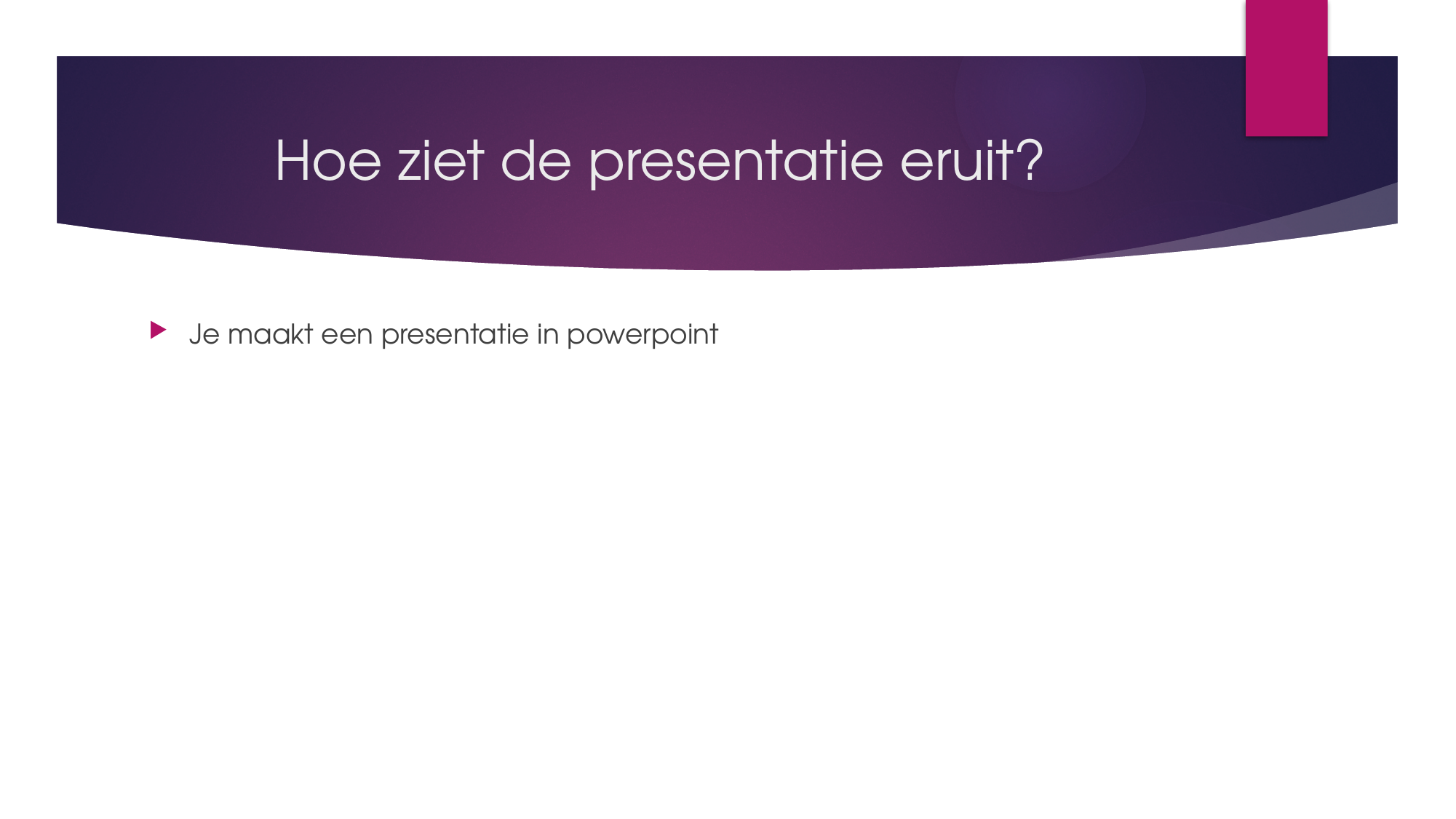

# Hoe ziet de presentatie eruit?
Je maakt een presentatie in powerpoint